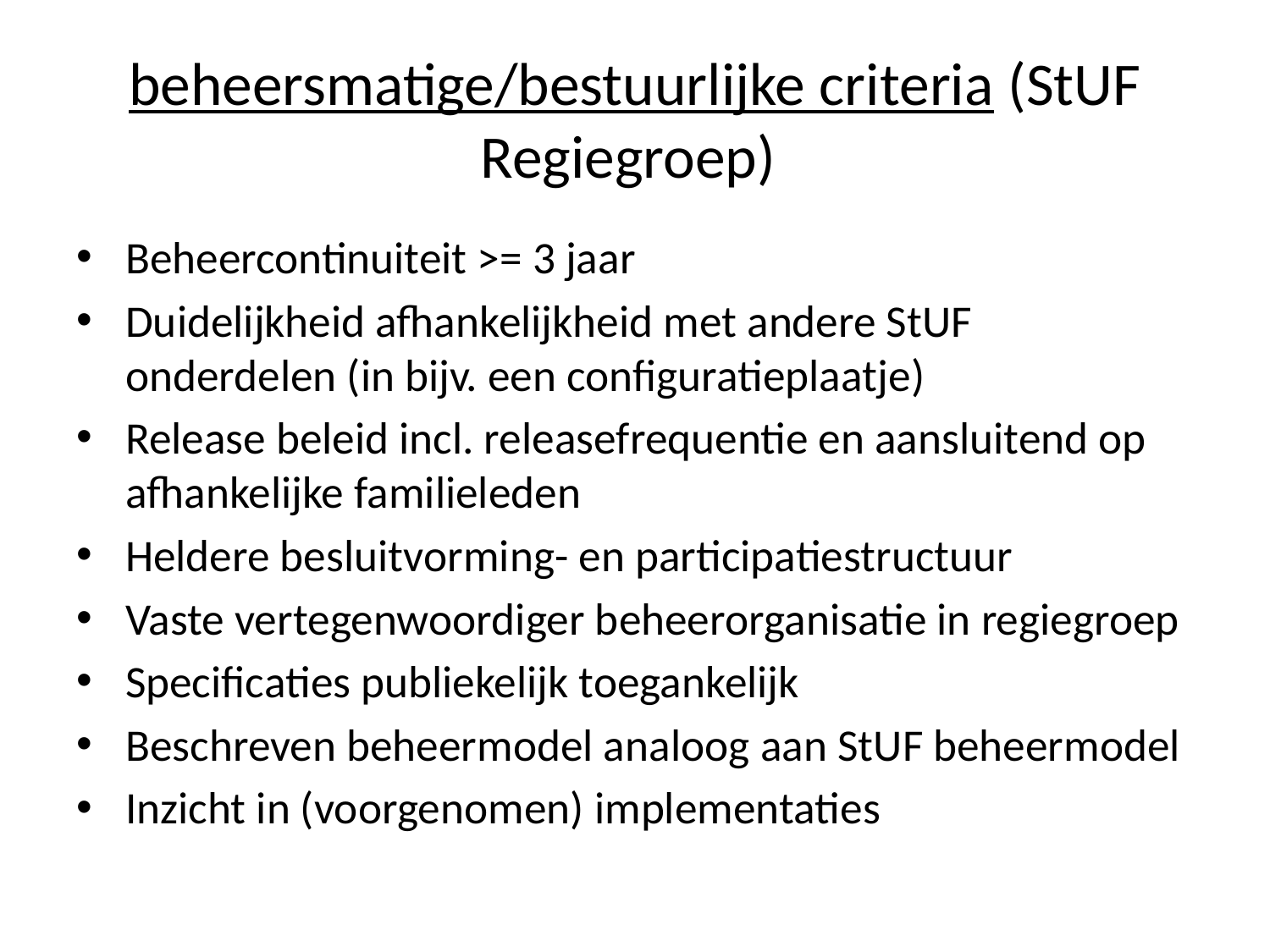

# beheersmatige/bestuurlijke criteria (StUF Regiegroep)
Beheercontinuiteit >= 3 jaar
Duidelijkheid afhankelijkheid met andere StUF onderdelen (in bijv. een configuratieplaatje)
Release beleid incl. releasefrequentie en aansluitend op afhankelijke familieleden
Heldere besluitvorming- en participatiestructuur
Vaste vertegenwoordiger beheerorganisatie in regiegroep
Specificaties publiekelijk toegankelijk
Beschreven beheermodel analoog aan StUF beheermodel
Inzicht in (voorgenomen) implementaties